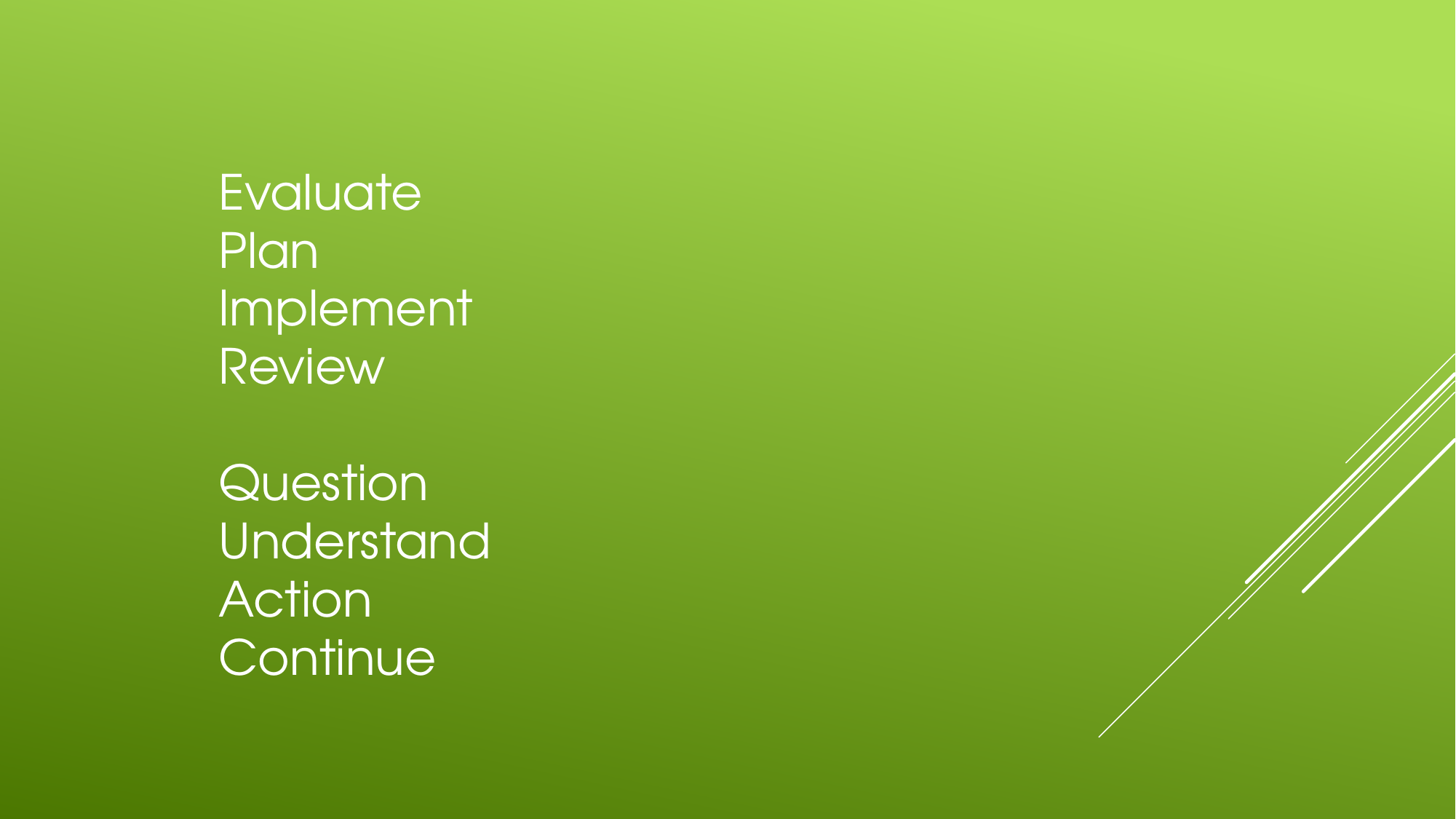

Evaluate
Plan
Implement
Review

Question
Understand
Action
Continue